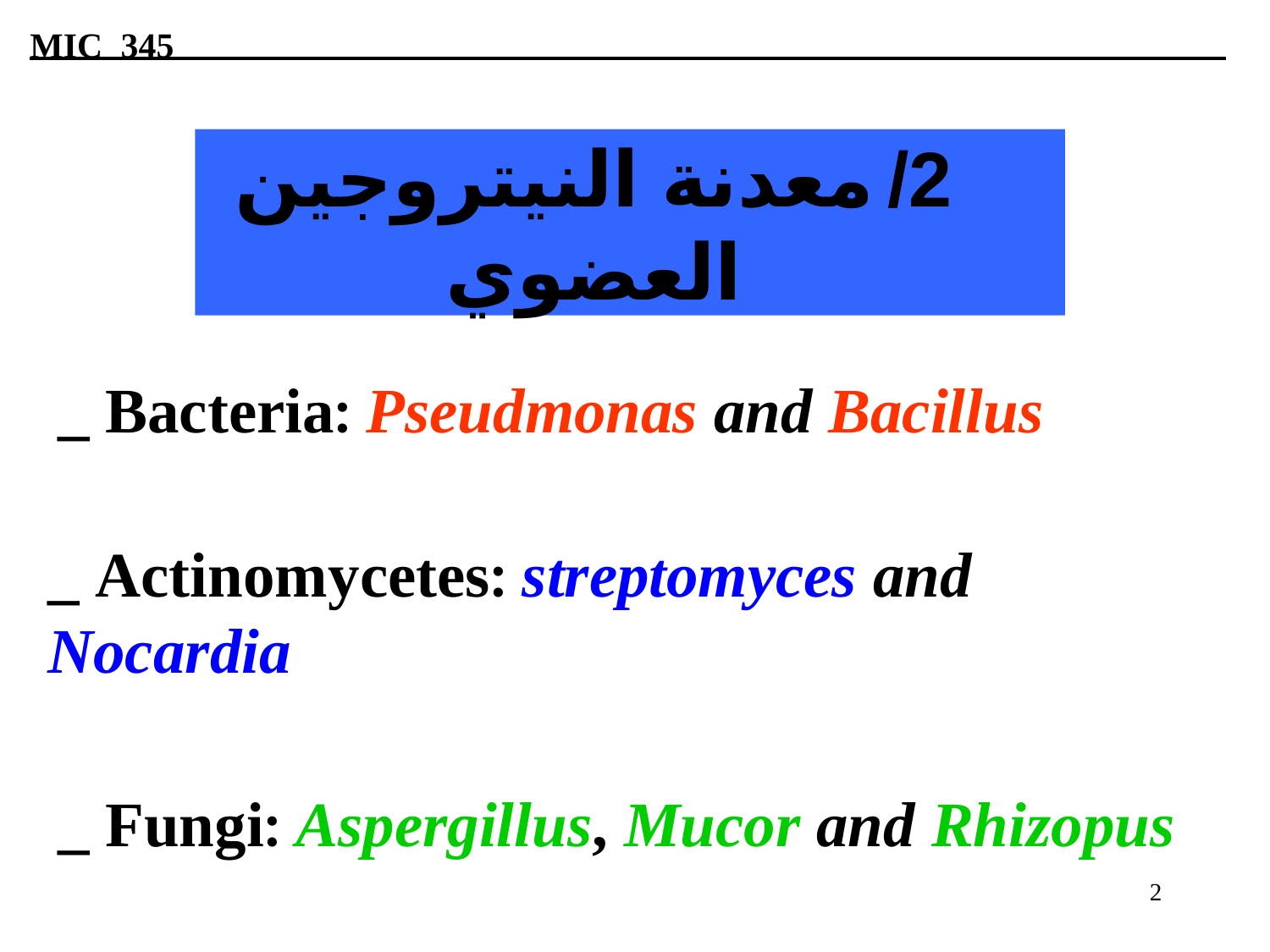

MIC  345

2/ معدنة النيتروجين العضوي
_ Bacteria: Pseudmonas and Bacillus

_ Actinomycetes: streptomyces and Nocardia

_ Fungi: Aspergillus, Mucor and Rhizopus
2